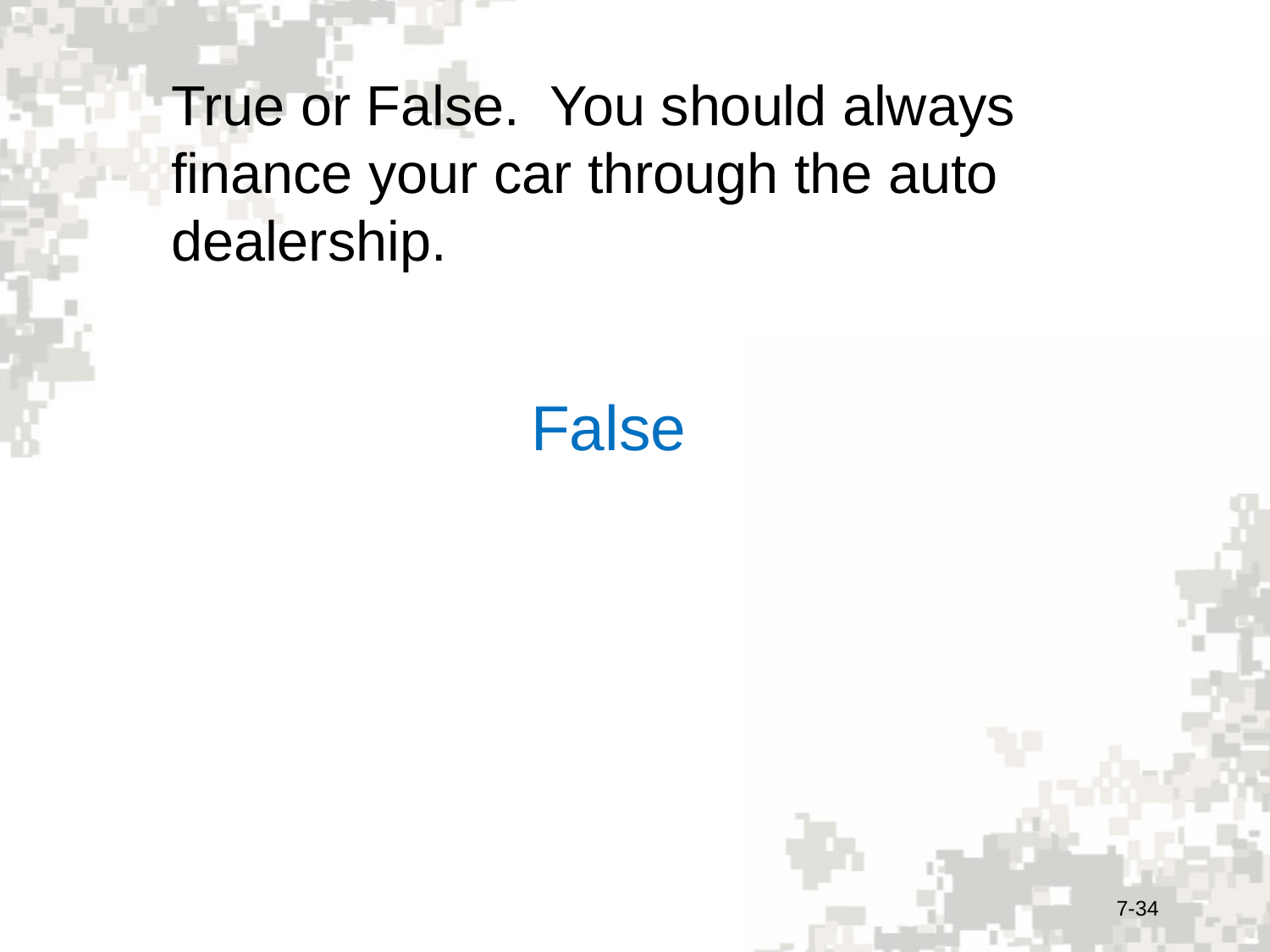

True or False.  You should always finance your car through the auto dealership.
False
7-34